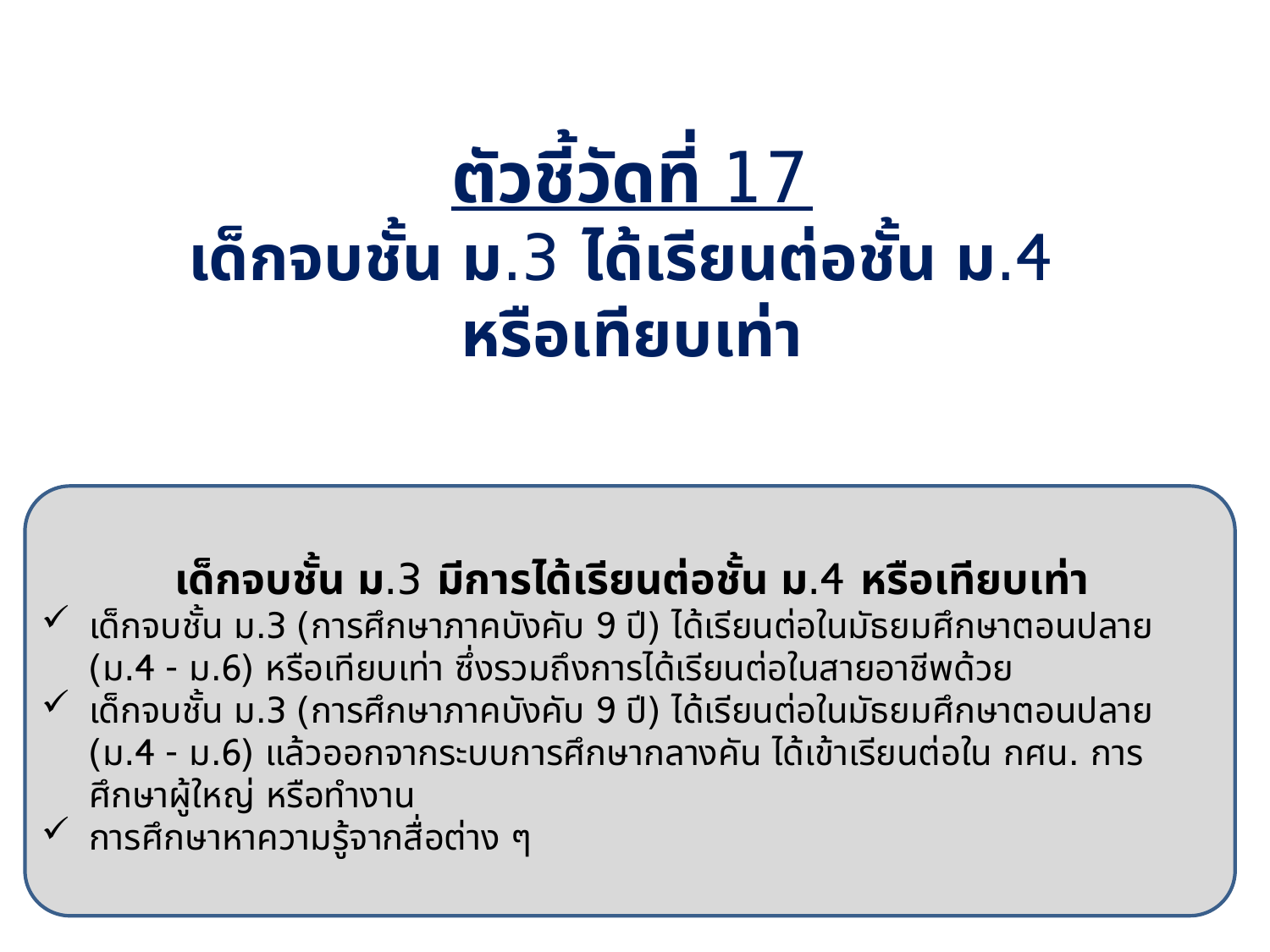

ตัวชี้วัดที่ 17
เด็กจบชั้น ม.3 ได้เรียนต่อชั้น ม.4
หรือเทียบเท่า

เด็กจบชั้น ม.3 มีการได้เรียนต่อชั้น ม.4 หรือเทียบเท่า
เด็กจบชั้น ม.3 (การศึกษาภาคบังคับ 9 ปี) ได้เรียนต่อในมัธยมศึกษาตอนปลาย (ม.4 - ม.6) หรือเทียบเท่า ซึ่งรวมถึงการได้เรียนต่อในสายอาชีพด้วย
เด็กจบชั้น ม.3 (การศึกษาภาคบังคับ 9 ปี) ได้เรียนต่อในมัธยมศึกษาตอนปลาย (ม.4 - ม.6) แล้วออกจากระบบการศึกษากลางคัน ได้เข้าเรียนต่อใน กศน. การศึกษาผู้ใหญ่ หรือทำงาน
การศึกษาหาความรู้จากสื่อต่าง ๆ